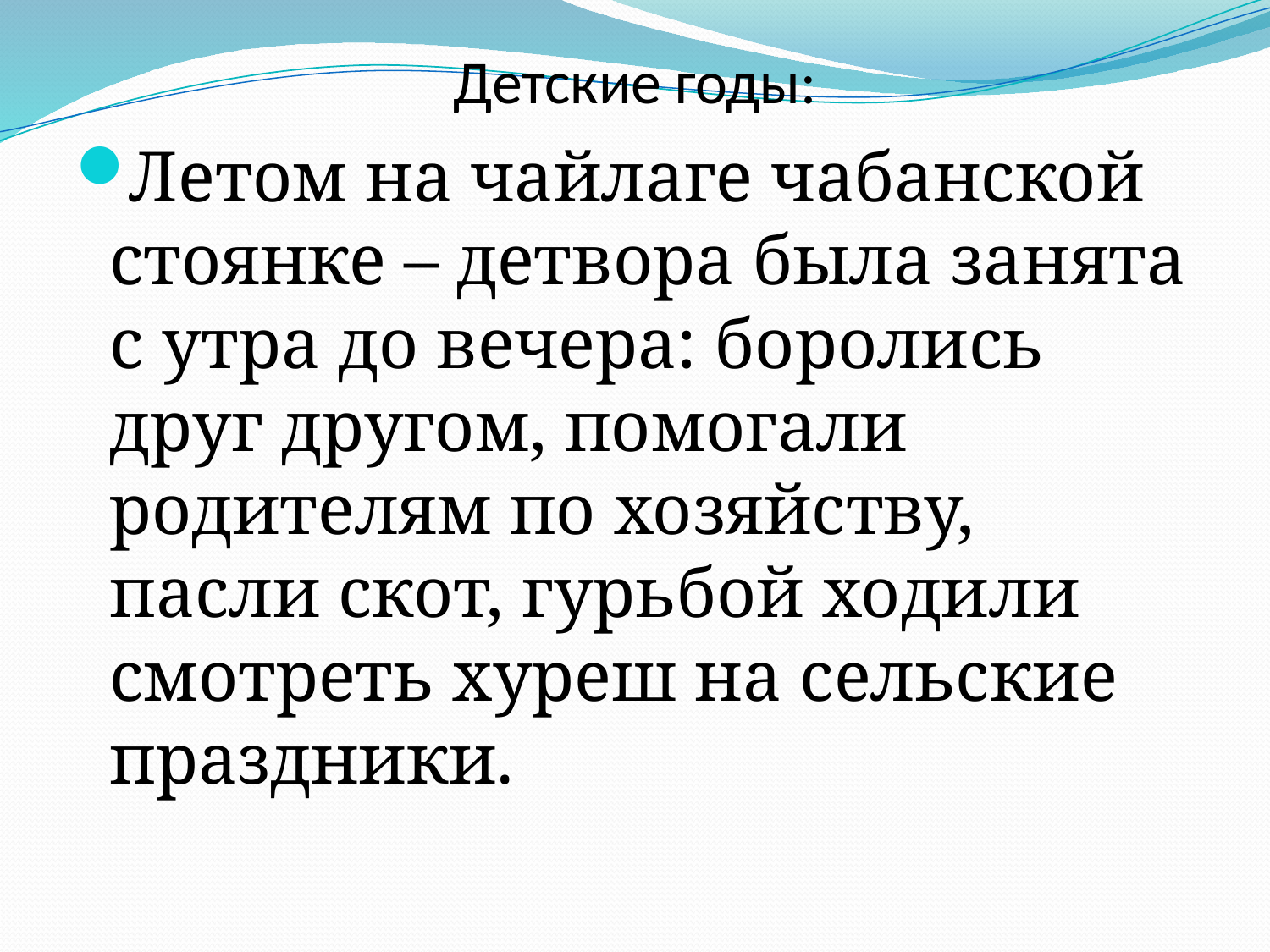

# Детские годы:
Летом на чайлаге чабанской стоянке – детвора была занята с утра до вечера: боролись друг другом, помогали родителям по хозяйству, пасли скот, гурьбой ходили смотреть хуреш на сельские праздники.